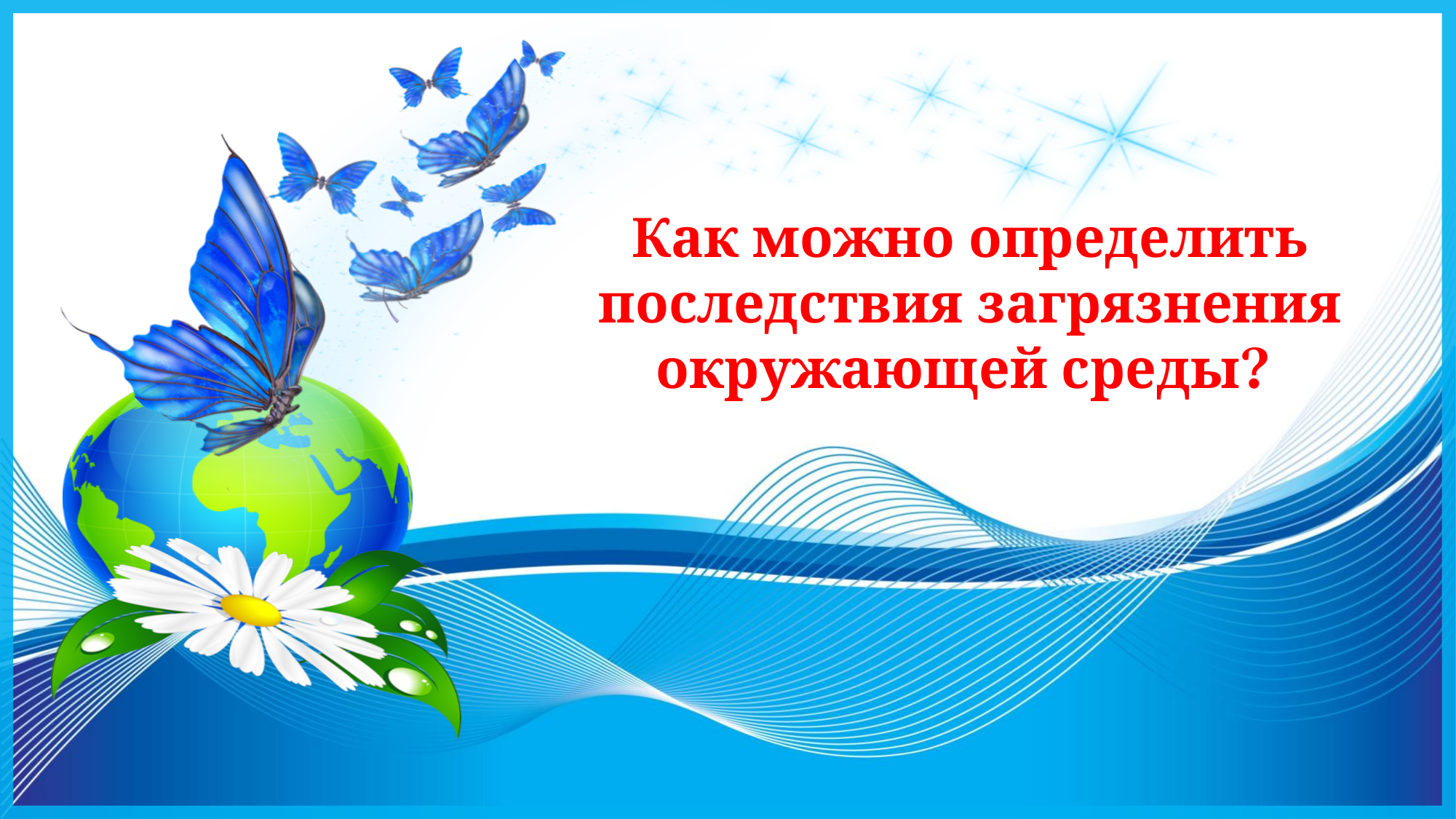

# Как можно определить последствия загрязнения окружающей среды?